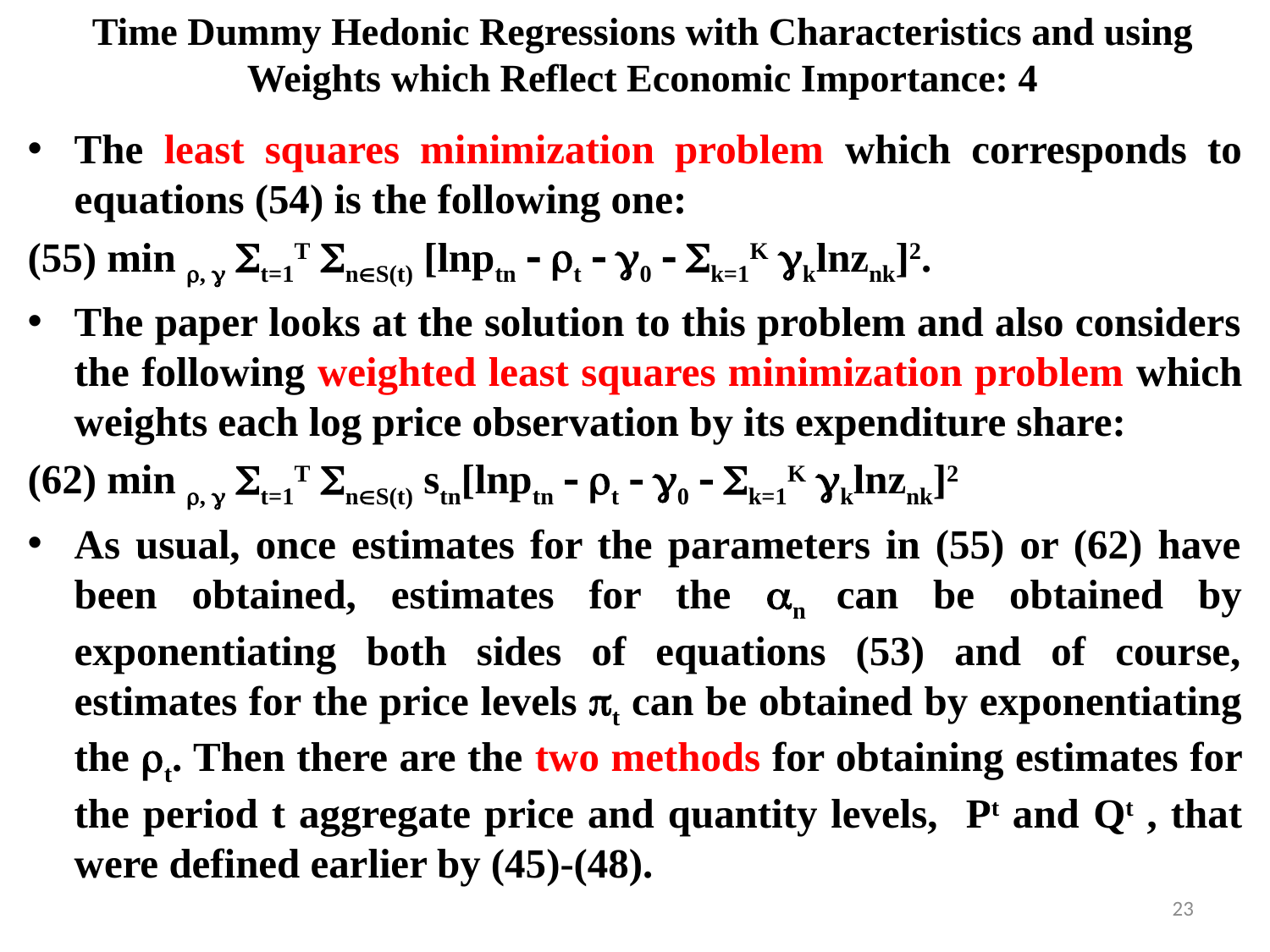

# Time Dummy Hedonic Regressions with Characteristics and using Weights which Reflect Economic Importance: 4
The least squares minimization problem which corresponds to equations (54) is the following one:
(55) min ρ, γ Σt=1T Σn∈S(t) [lnptn − ρt − γ0 − Σk=1K γklnznk]2.
The paper looks at the solution to this problem and also considers the following weighted least squares minimization problem which weights each log price observation by its expenditure share:
(62) min ρ, γ Σt=1T Σn∈S(t) stn[lnptn − ρt − γ0 − Σk=1K γklnznk]2
As usual, once estimates for the parameters in (55) or (62) have been obtained, estimates for the αn can be obtained by exponentiating both sides of equations (53) and of course, estimates for the price levels πt can be obtained by exponentiating the ρt. Then there are the two methods for obtaining estimates for the period t aggregate price and quantity levels,  Pt and Qt , that were defined earlier by (45)-(48).

23